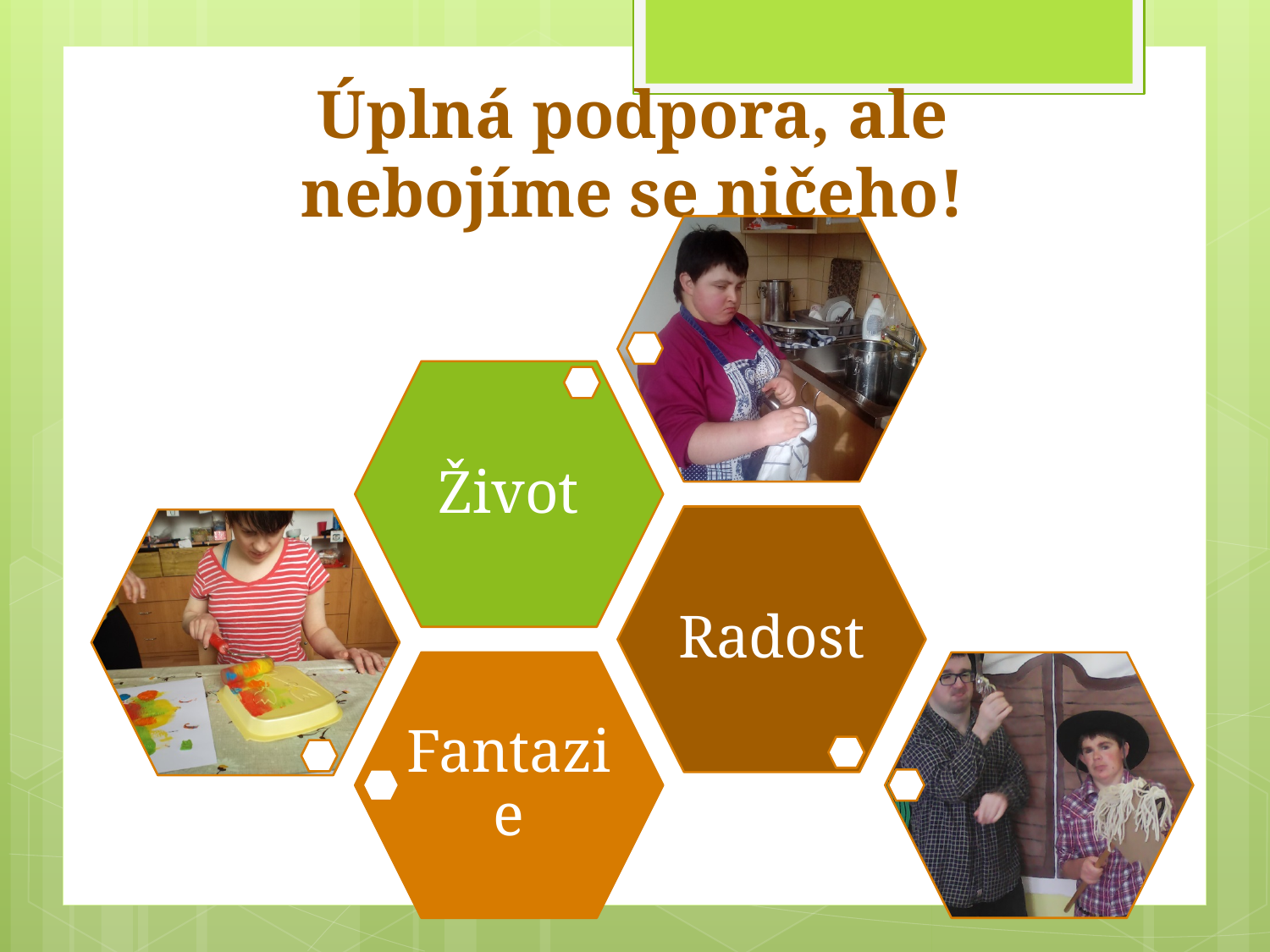

# Úplná podpora, ale nebojíme se ničeho!
Fantazie
Radost
Život